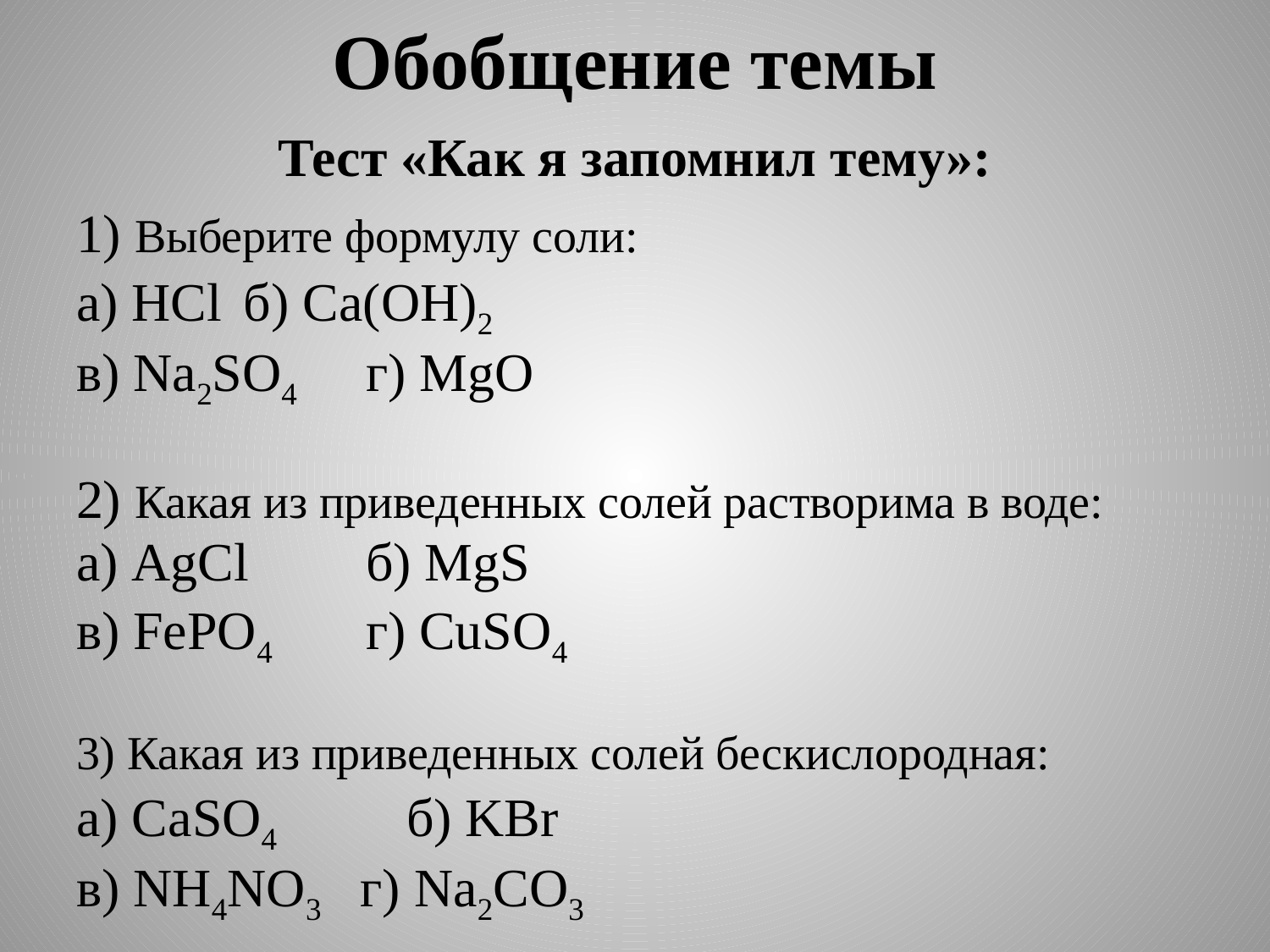

# Обобщение темы
Тест «Как я запомнил тему»:
1) Выберите формулу соли:
а) HCl	б) Ca(OH)2
в) Na2SO4	г) MgО

2) Какая из приведенных солей растворима в воде:
а) AgCl	б) MgS
в) FePO4	г) CuSO4

3) Какая из приведенных солей бескислородная:
а) CаSO4	   б) KBr
в) NH4NO3     г) Na2CO3